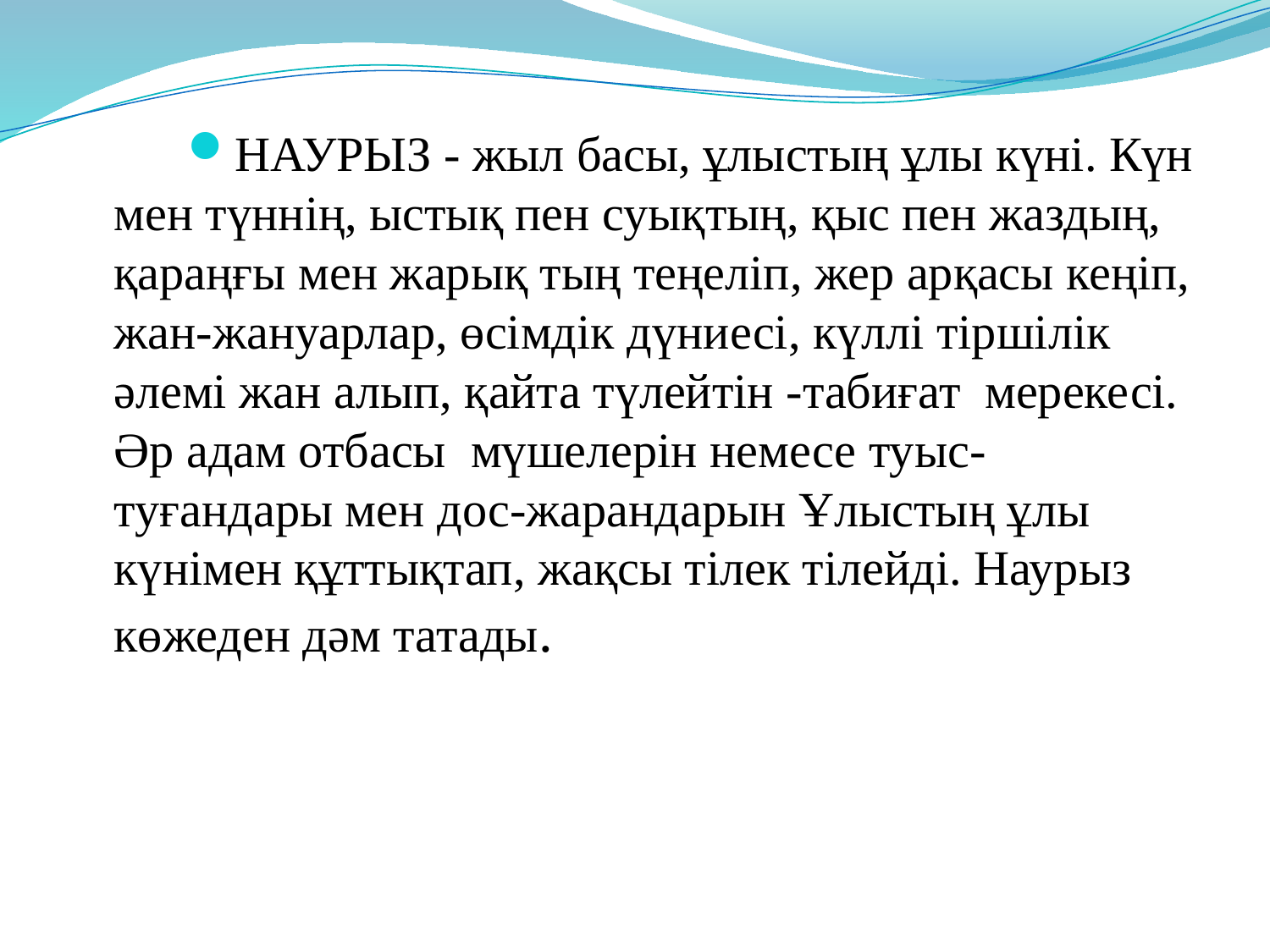

НАУРЫЗ - жыл басы, ұлыстың ұлы күні. Күн мен түннің, ыстық пен суықтың, қыс пен жаздың, қараңғы мен жарық тың теңеліп, жер арқасы кеңіп, жан-жануарлар, өсімдік дүниесі, күллі тіршілік әлемі жан алып, қайта түлейтін -табиғат  мерекесі. Әр адам отбасы  мүшелерін немесе туыс-туғандары мен дос-жарандарын Ұлыстың ұлы күнімен құттықтап, жақсы тілек тілейді. Наурыз көжеден дәм татады.